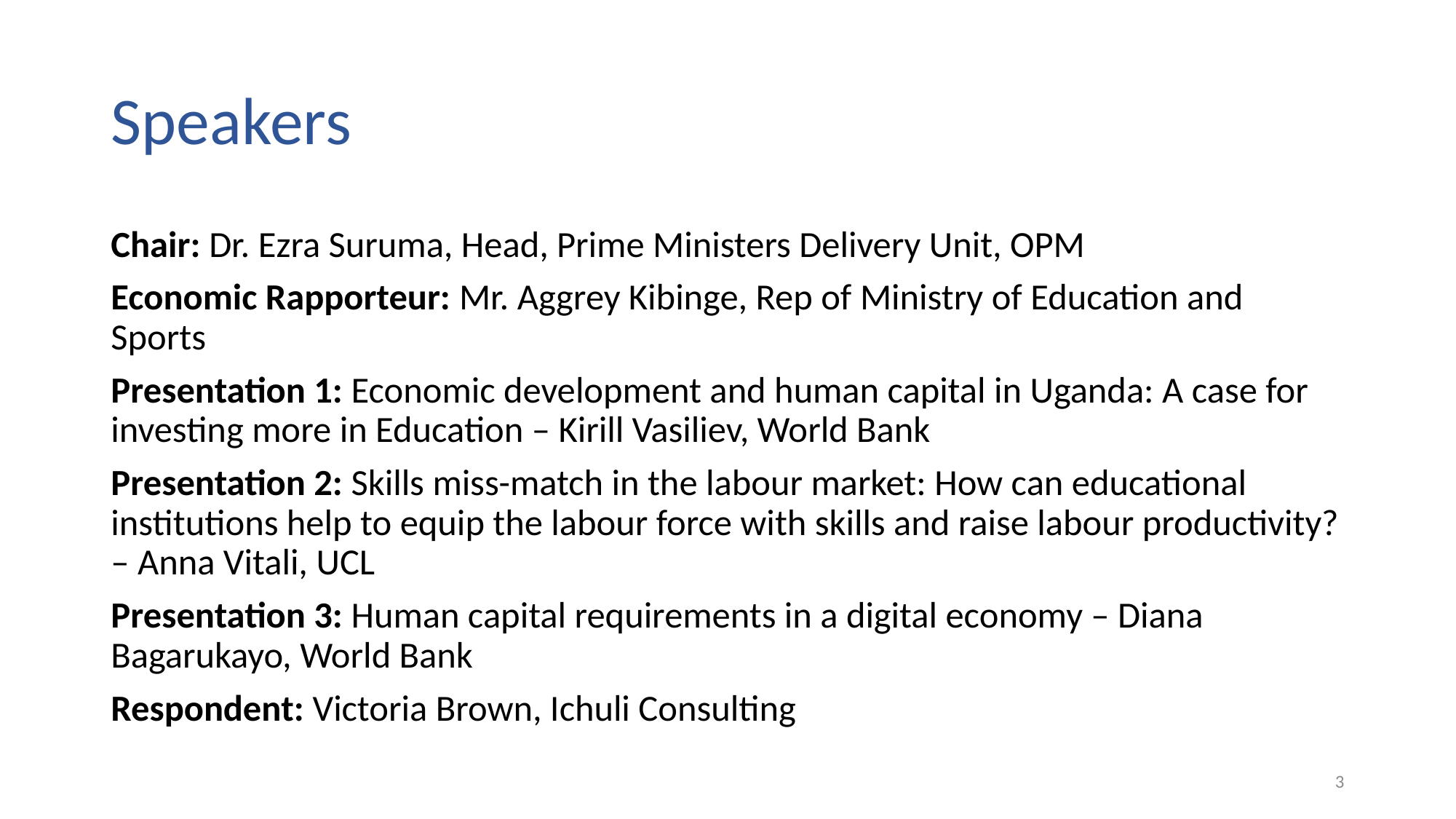

# Speakers
Chair: Dr. Ezra Suruma, Head, Prime Ministers Delivery Unit, OPM
Economic Rapporteur: Mr. Aggrey Kibinge, Rep of Ministry of Education and Sports
Presentation 1: Economic development and human capital in Uganda: A case for investing more in Education – Kirill Vasiliev, World Bank
Presentation 2: Skills miss-match in the labour market: How can educational institutions help to equip the labour force with skills and raise labour productivity? – Anna Vitali, UCL
Presentation 3: Human capital requirements in a digital economy – Diana Bagarukayo, World Bank
Respondent: Victoria Brown, Ichuli Consulting

3